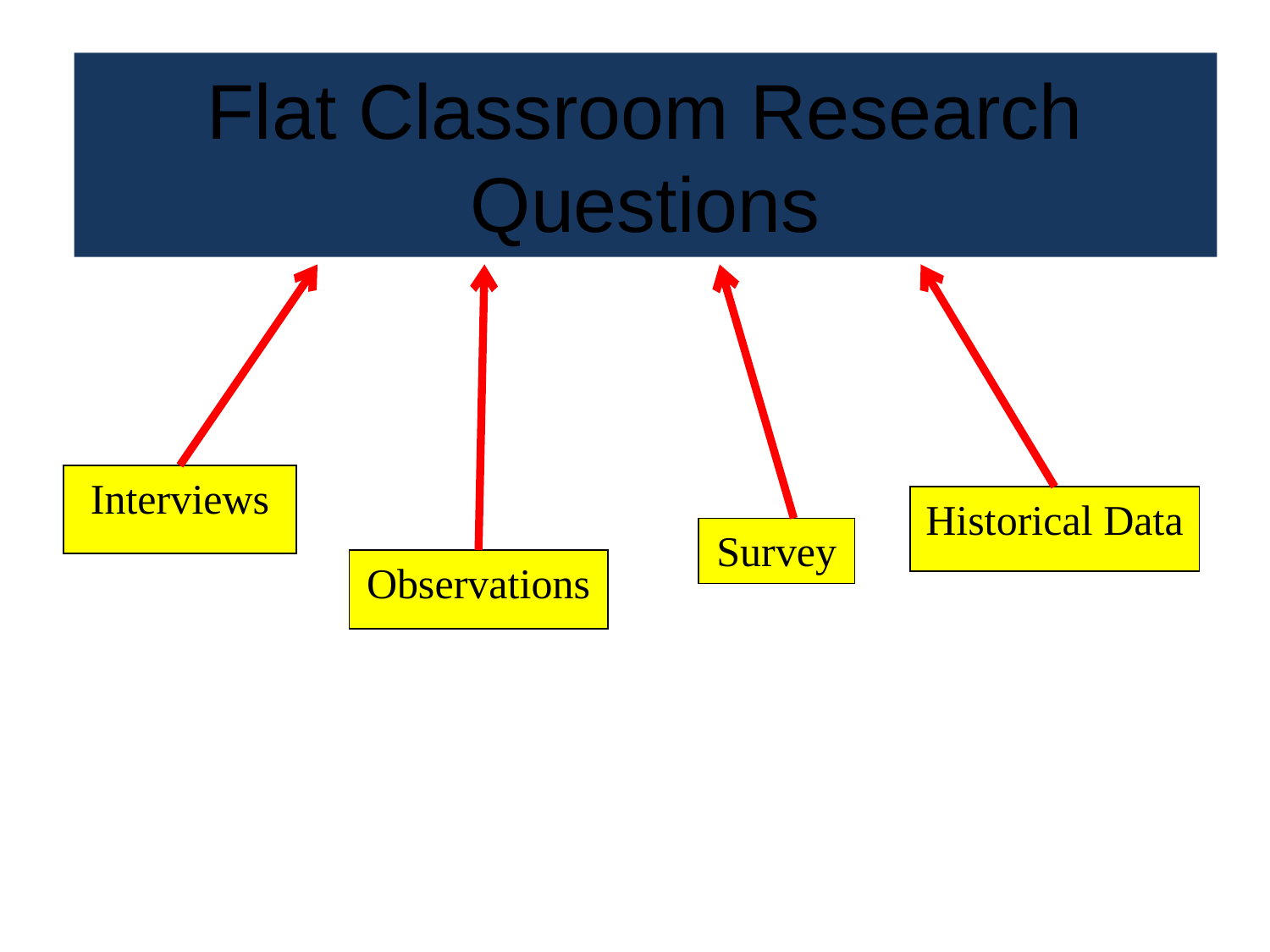

# Flat Classroom Research Questions
Interviews
Historical Data
Survey
Observations